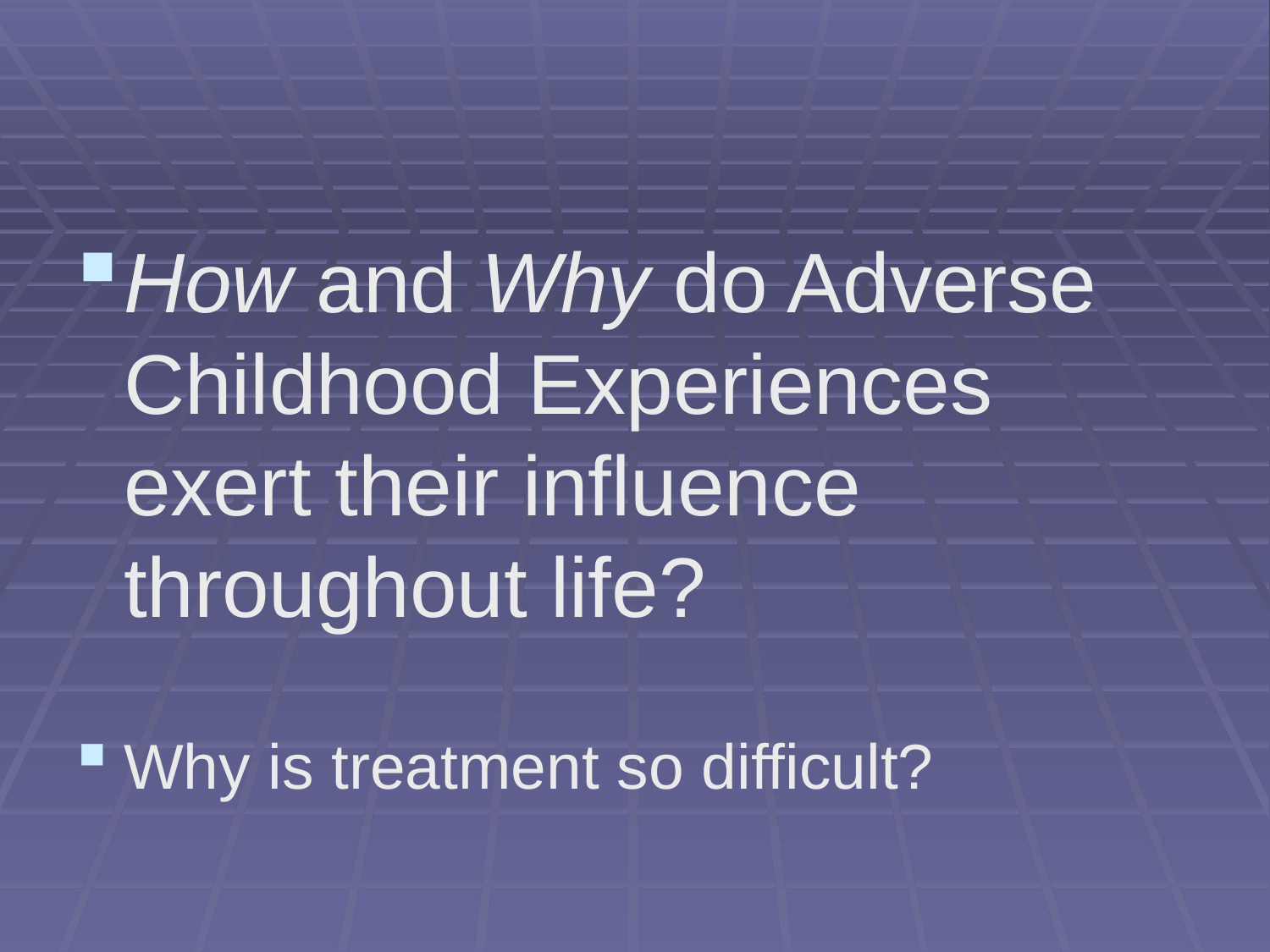

How and Why do Adverse Childhood Experiences exert their influence throughout life?

Why is treatment so difficult?